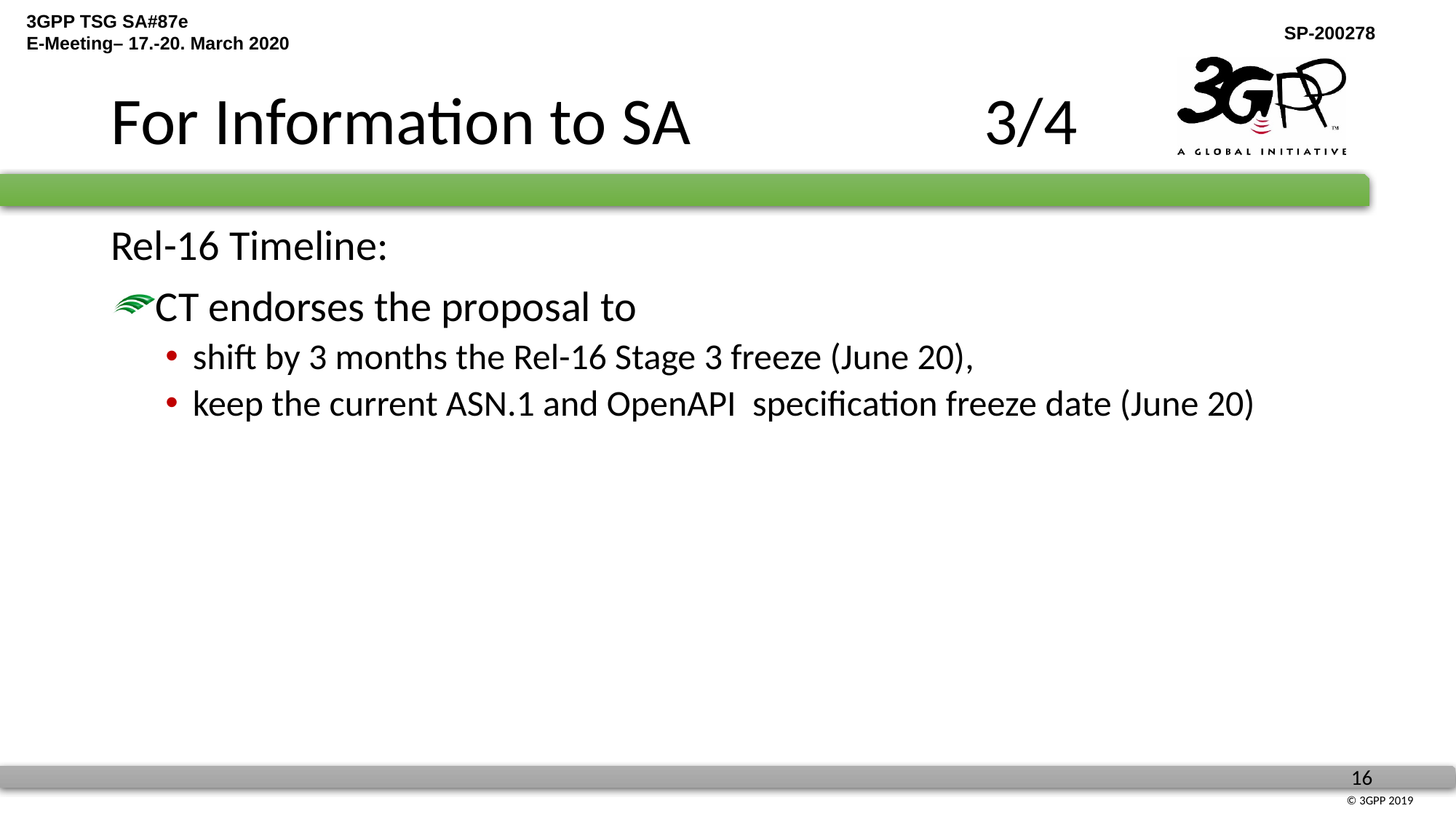

# For Information to SA			3/4
Rel-16 Timeline:
CT endorses the proposal to
shift by 3 months the Rel-16 Stage 3 freeze (June 20),
keep the current ASN.1 and OpenAPI  specification freeze date (June 20)